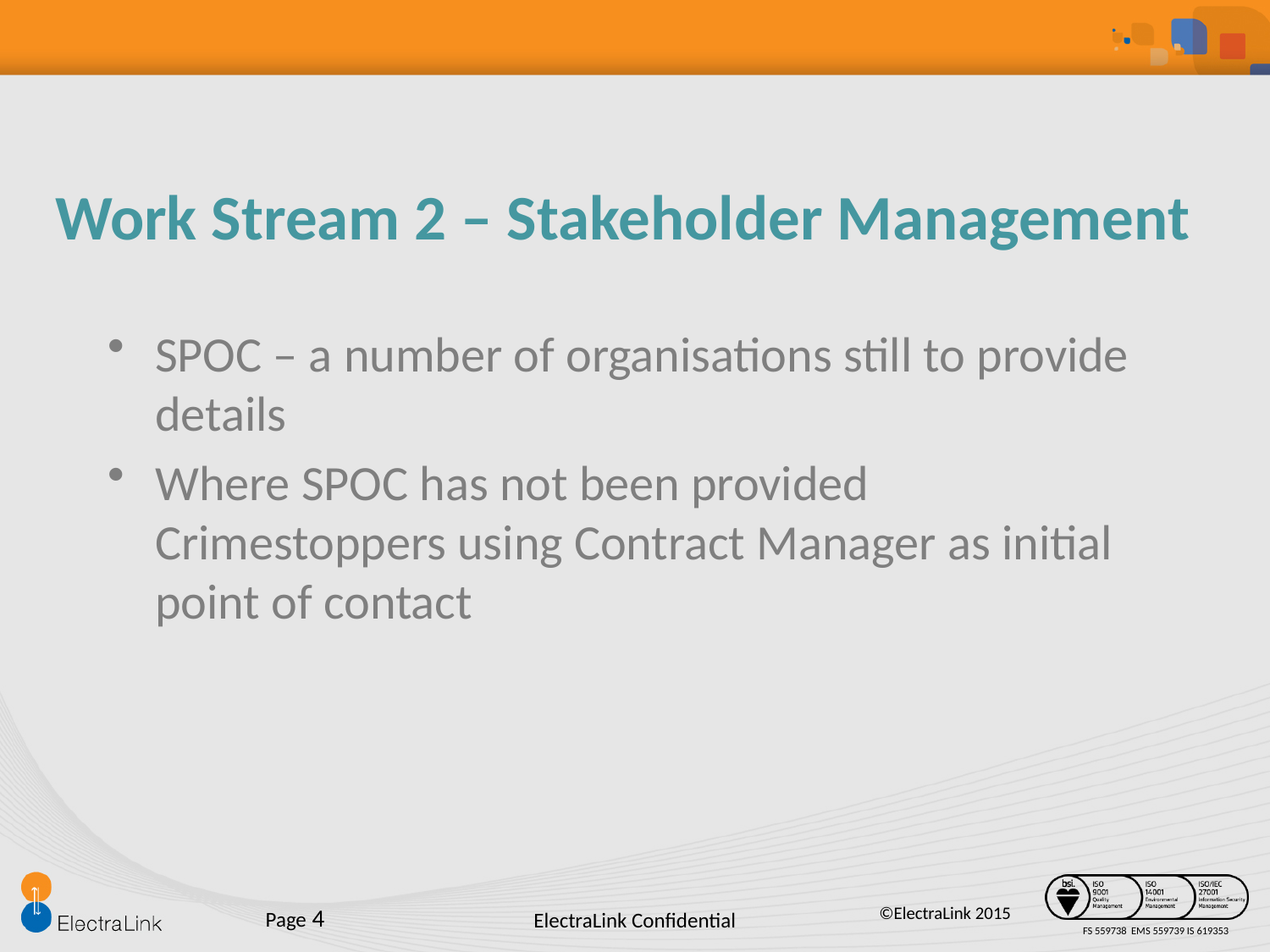

Work Stream 2 – Stakeholder Management
SPOC – a number of organisations still to provide details
Where SPOC has not been provided Crimestoppers using Contract Manager as initial point of contact